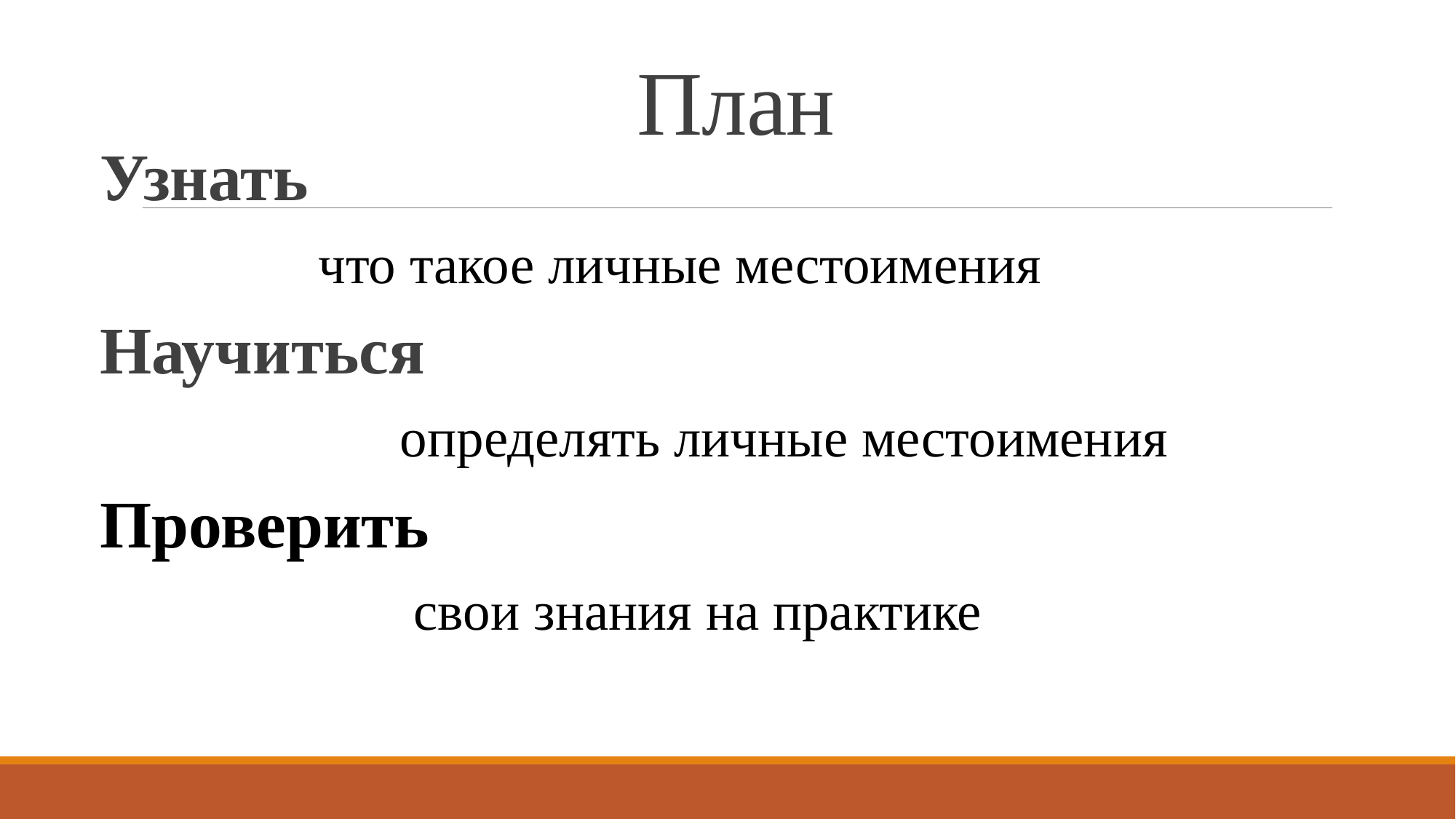

# План
Узнать
                что такое личные местоимения
Научиться
                      определять личные местоимения
Проверить
                       свои знания на практике